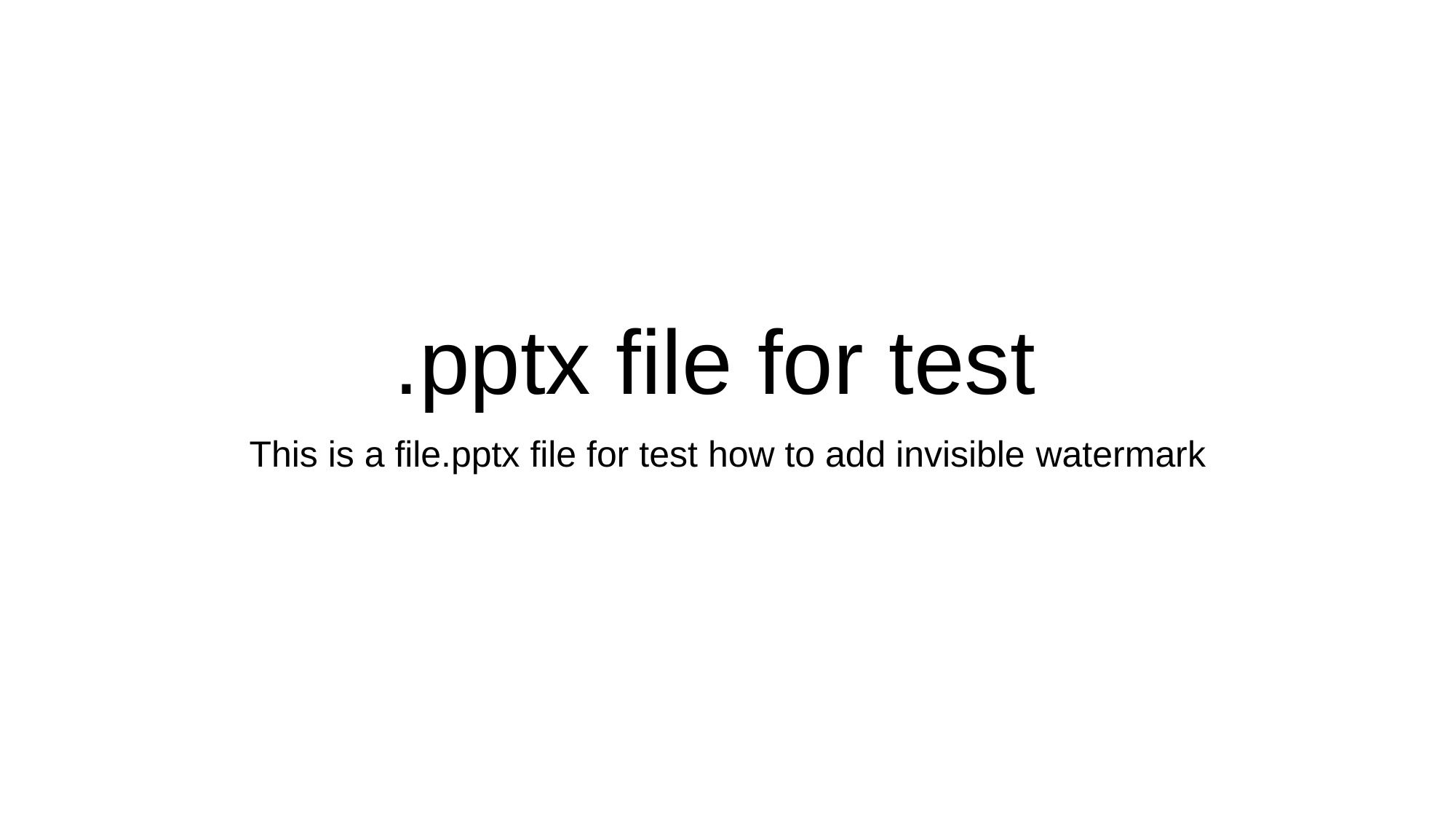

# .pptx file for test
This is a file.pptx file for test how to add invisible watermark